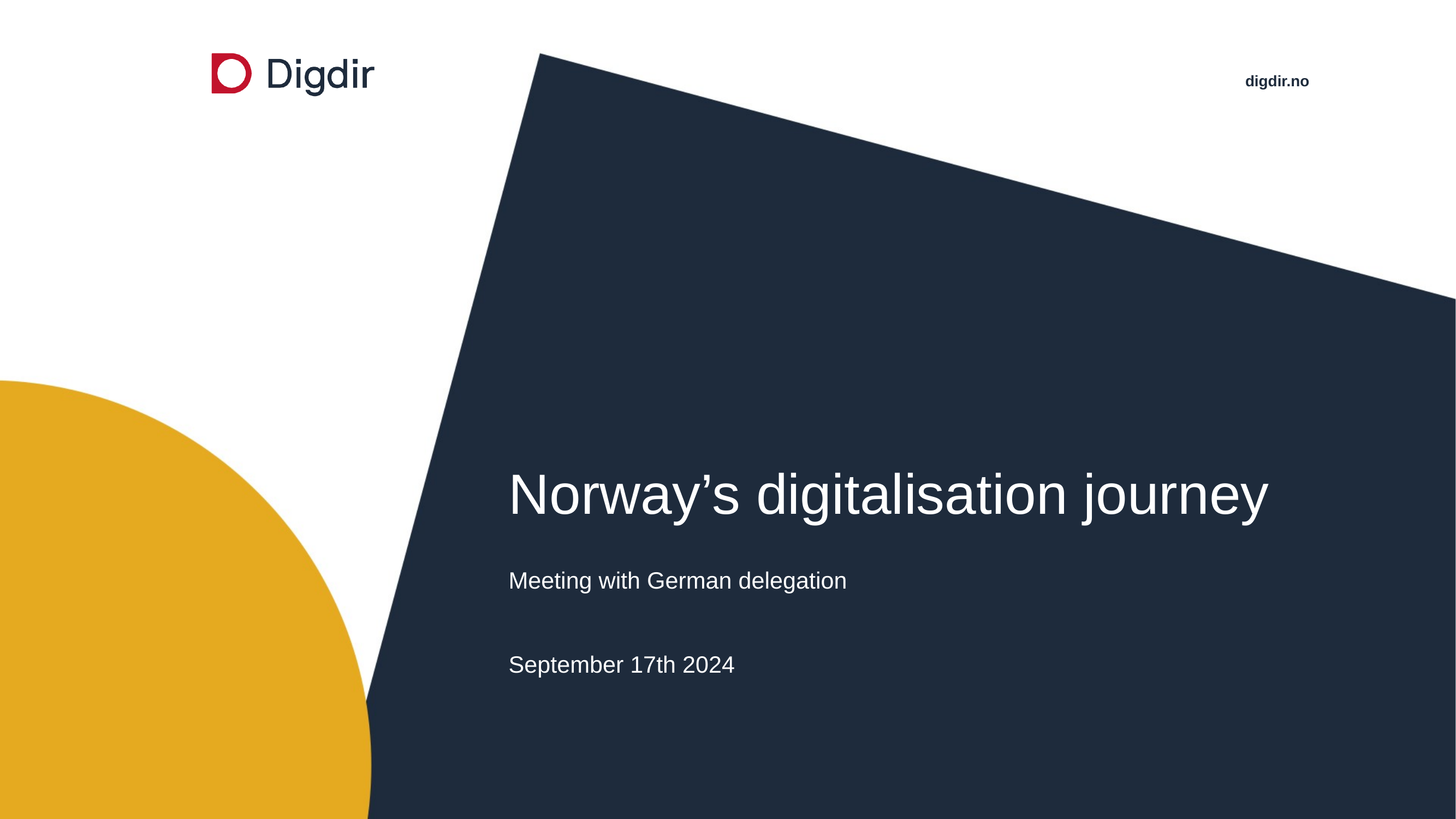

# Norway’s digitalisation journey Meeting with German delegation September 17th 2024